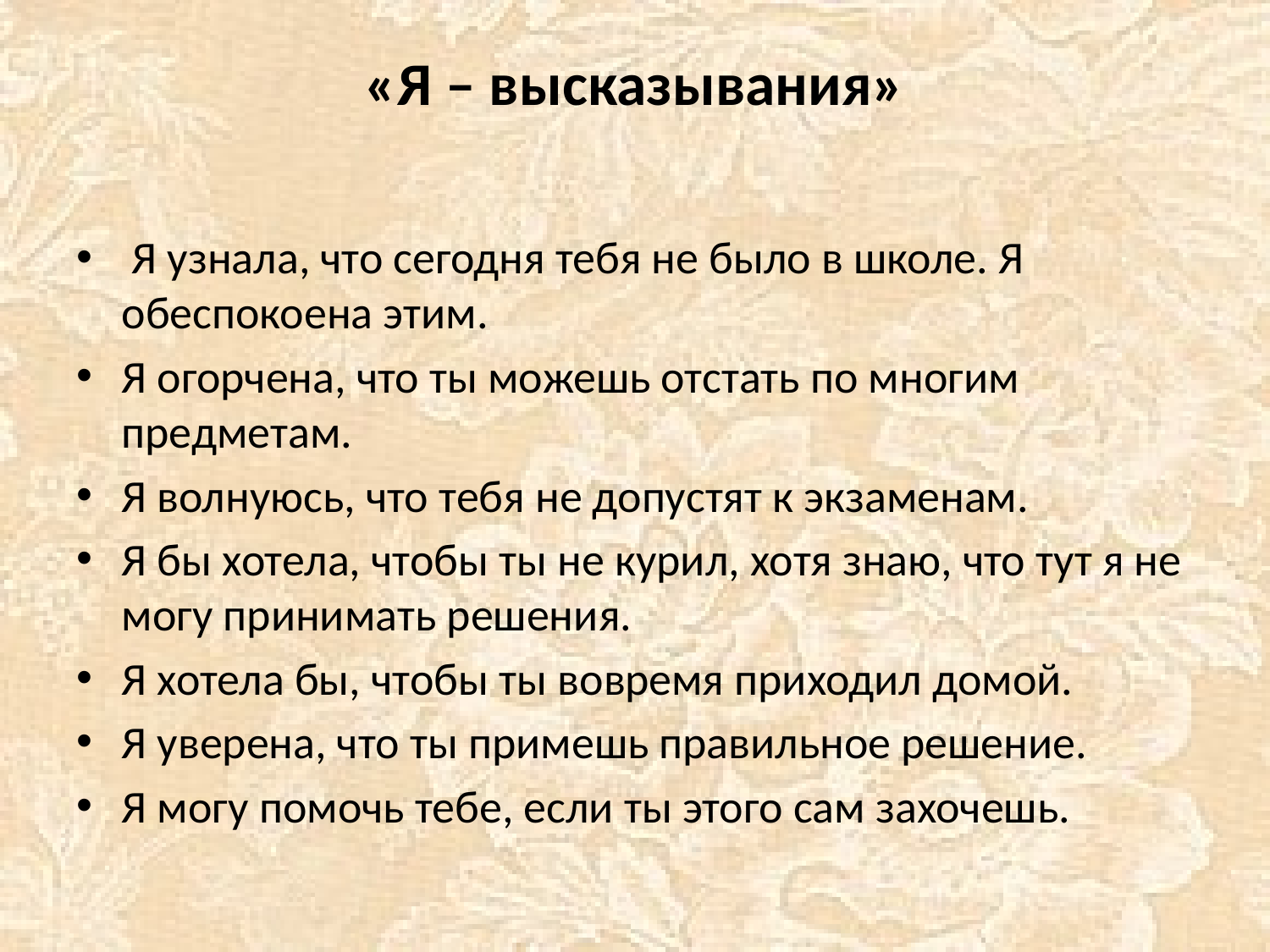

# «Я – высказывания»
 Я узнала, что сегодня тебя не было в школе. Я обеспокоена этим.
Я огорчена, что ты можешь отстать по многим предметам.
Я волнуюсь, что тебя не допустят к экзаменам.
Я бы хотела, чтобы ты не курил, хотя знаю, что тут я не могу принимать решения.
Я хотела бы, чтобы ты вовремя приходил домой.
Я уверена, что ты примешь правильное решение.
Я могу помочь тебе, если ты этого сам захочешь.